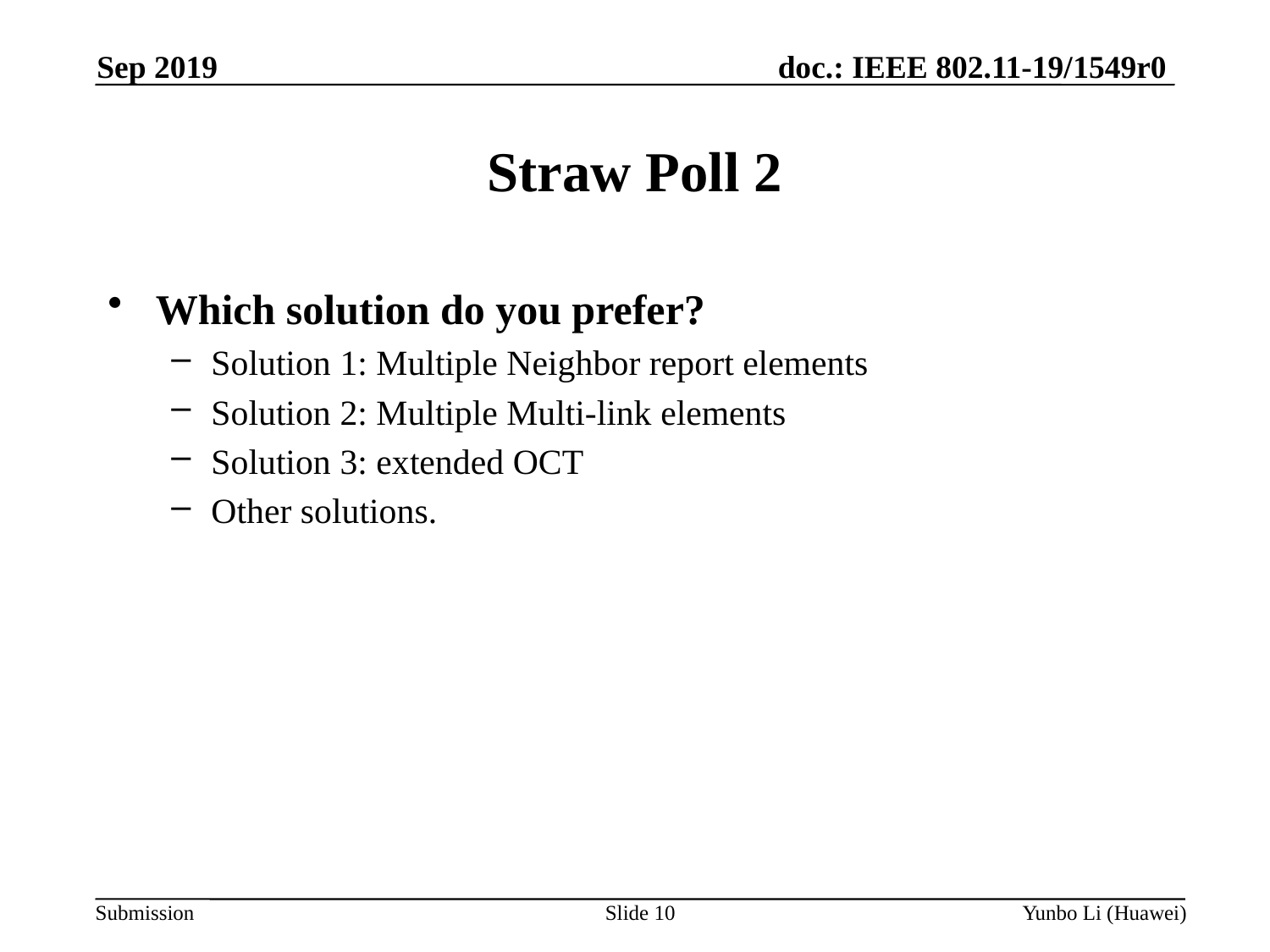

Sep 2019
Straw Poll 2
Which solution do you prefer?
Solution 1: Multiple Neighbor report elements
Solution 2: Multiple Multi-link elements
Solution 3: extended OCT
Other solutions.

Slide 10
Yunbo Li (Huawei)